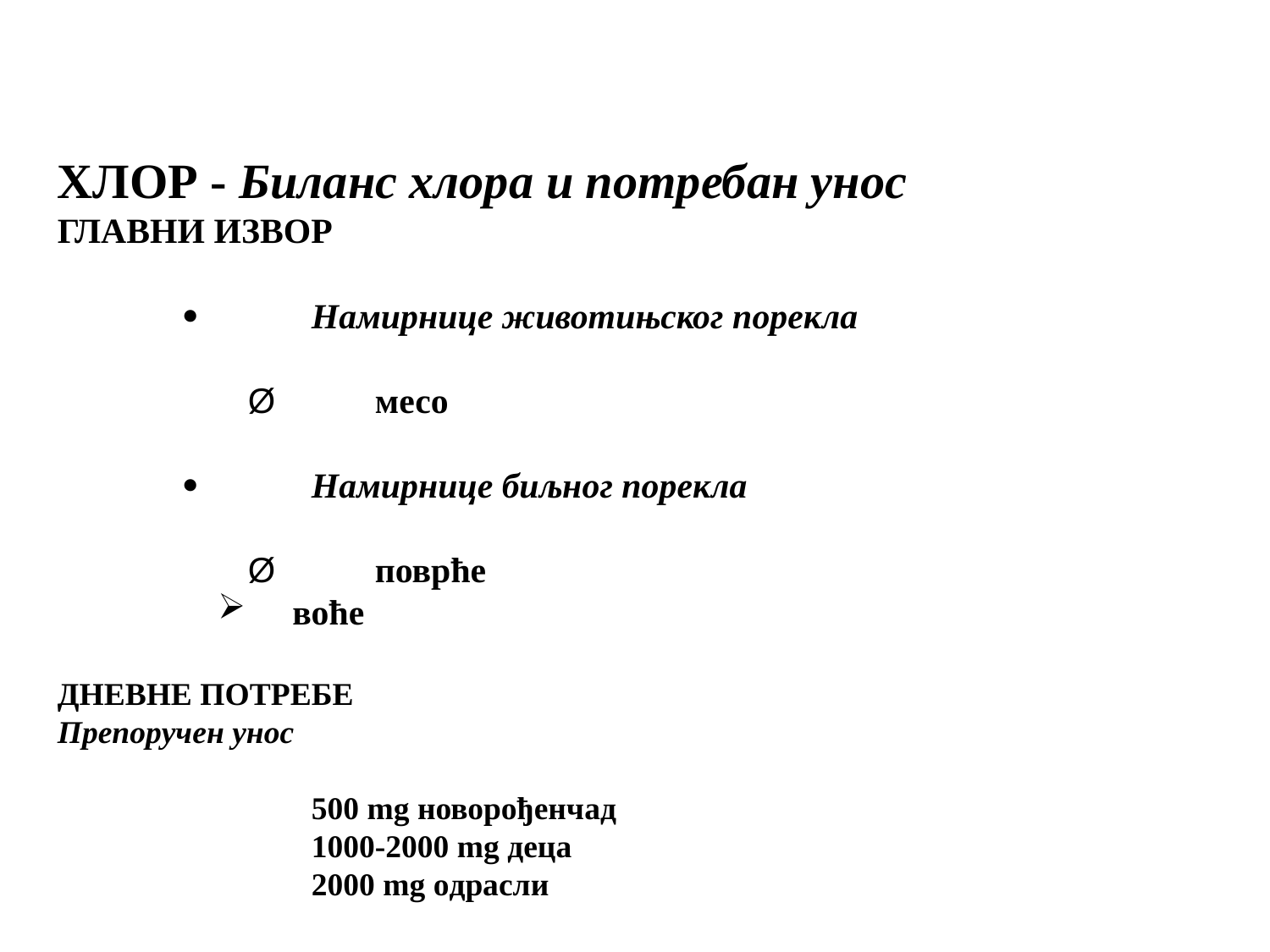

ХЛОР - Биланс хлора и потребан унос
ГЛАВНИ ИЗВОР

•	Намирнице животињског порекла

Ø	месо

•	Намирнице биљног порекла

Ø	поврће
     воће

ДНЕВНЕ ПОТРЕБЕ
Препоручен унос

	500 mg новорођенчад
	1000-2000 mg деца
	2000 mg одрасли